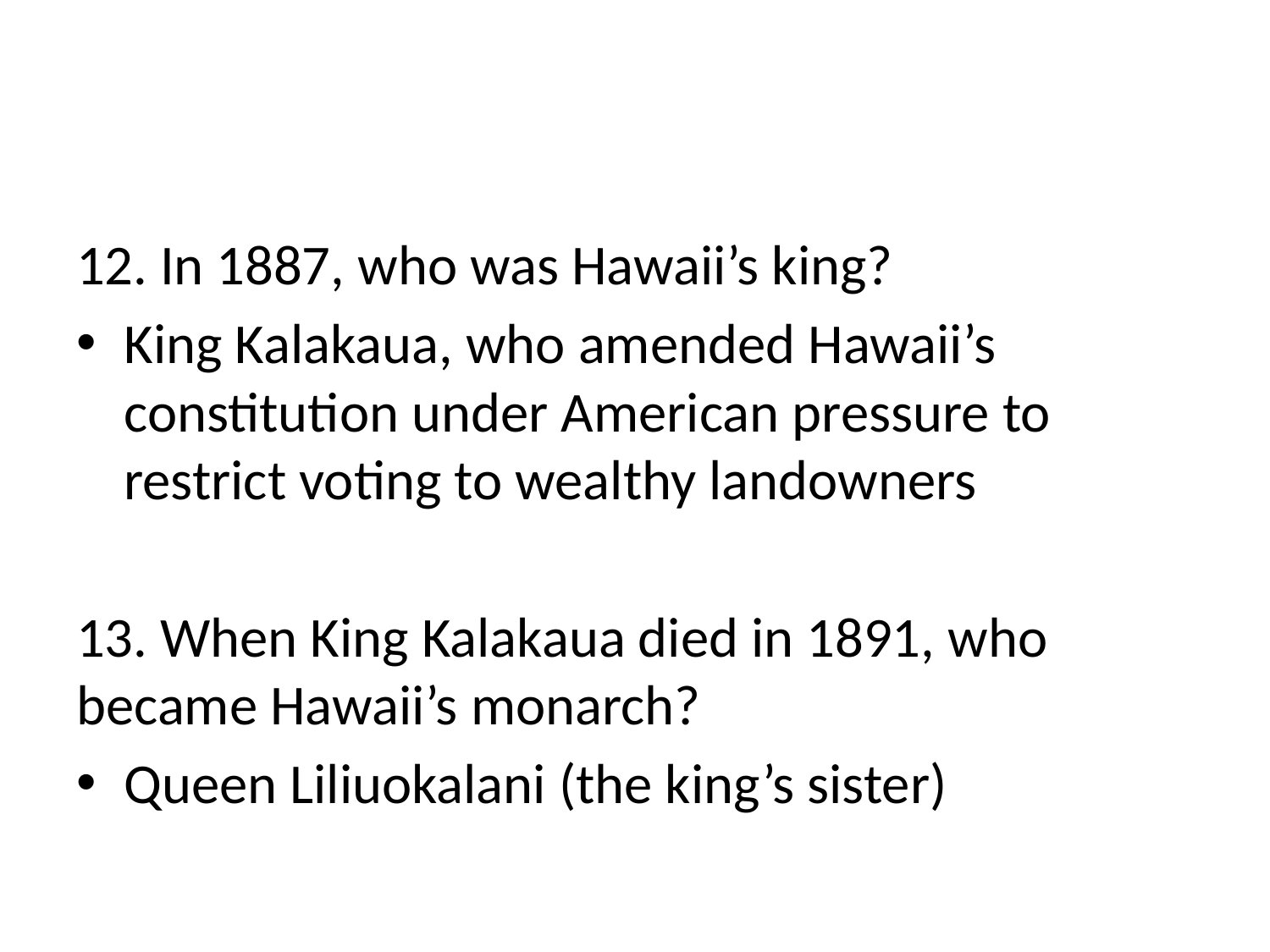

#
12. In 1887, who was Hawaii’s king?
King Kalakaua, who amended Hawaii’s constitution under American pressure to restrict voting to wealthy landowners

13. When King Kalakaua died in 1891, who became Hawaii’s monarch?
Queen Liliuokalani (the king’s sister)